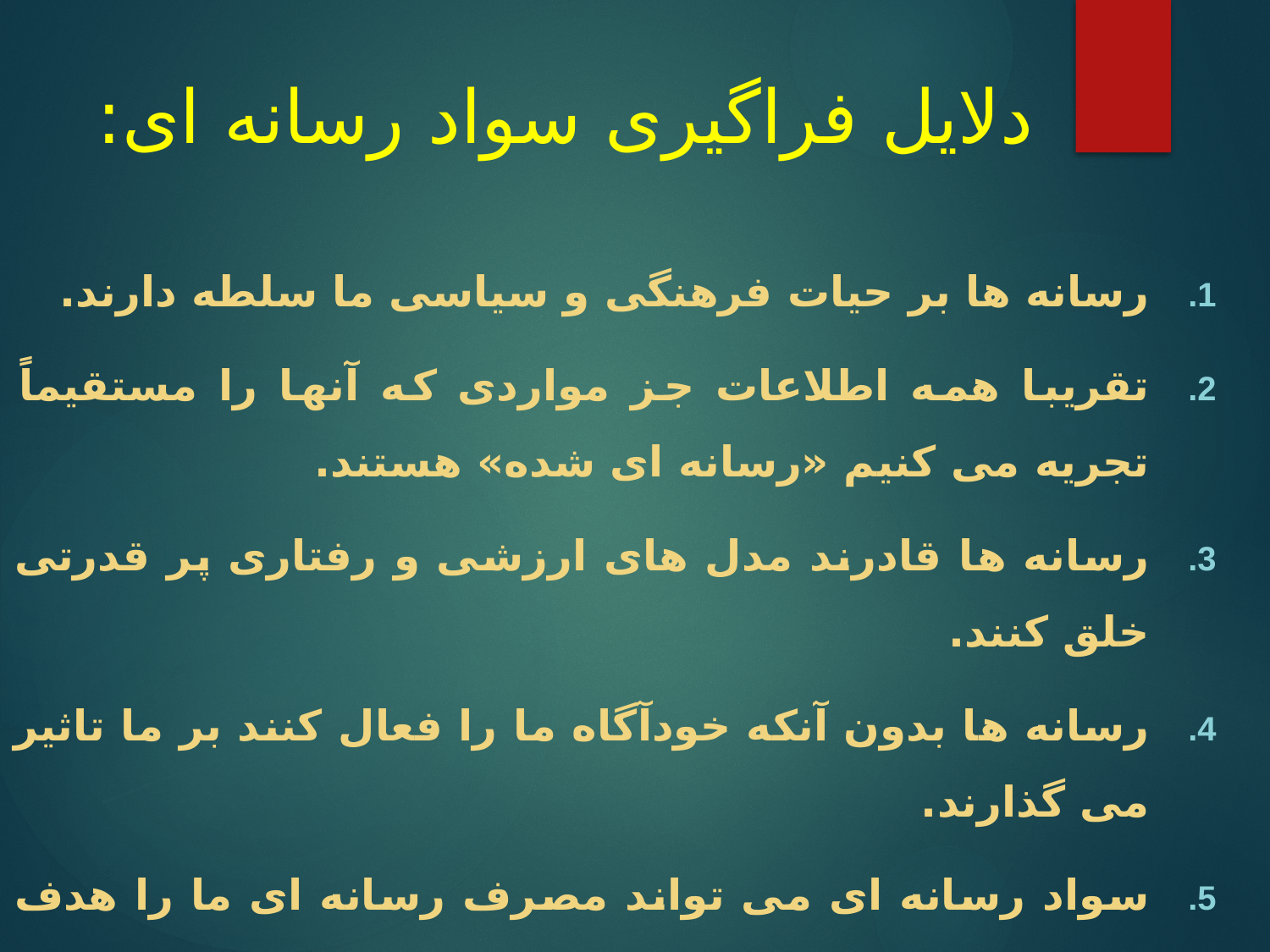

# دلایل فراگیری سواد رسانه ای:
رسانه ها بر حیات فرهنگی و سیاسی ما سلطه دارند.
تقریبا همه اطلاعات جز مواردی که آنها را مستقیماً تجریه می کنیم «رسانه ای شده» هستند.
رسانه ها قادرند مدل های ارزشی و رفتاری پر قدرتی خلق کنند.
رسانه ها بدون آنکه خودآگاه ما را فعال کنند بر ما تاثیر می گذارند.
سواد رسانه ای می تواند مصرف رسانه ای ما را هدف مند کند.
سواد رسانه ای می تواند یک رابطه انفعالی را به یک رابطه فعال تبدیل کند.